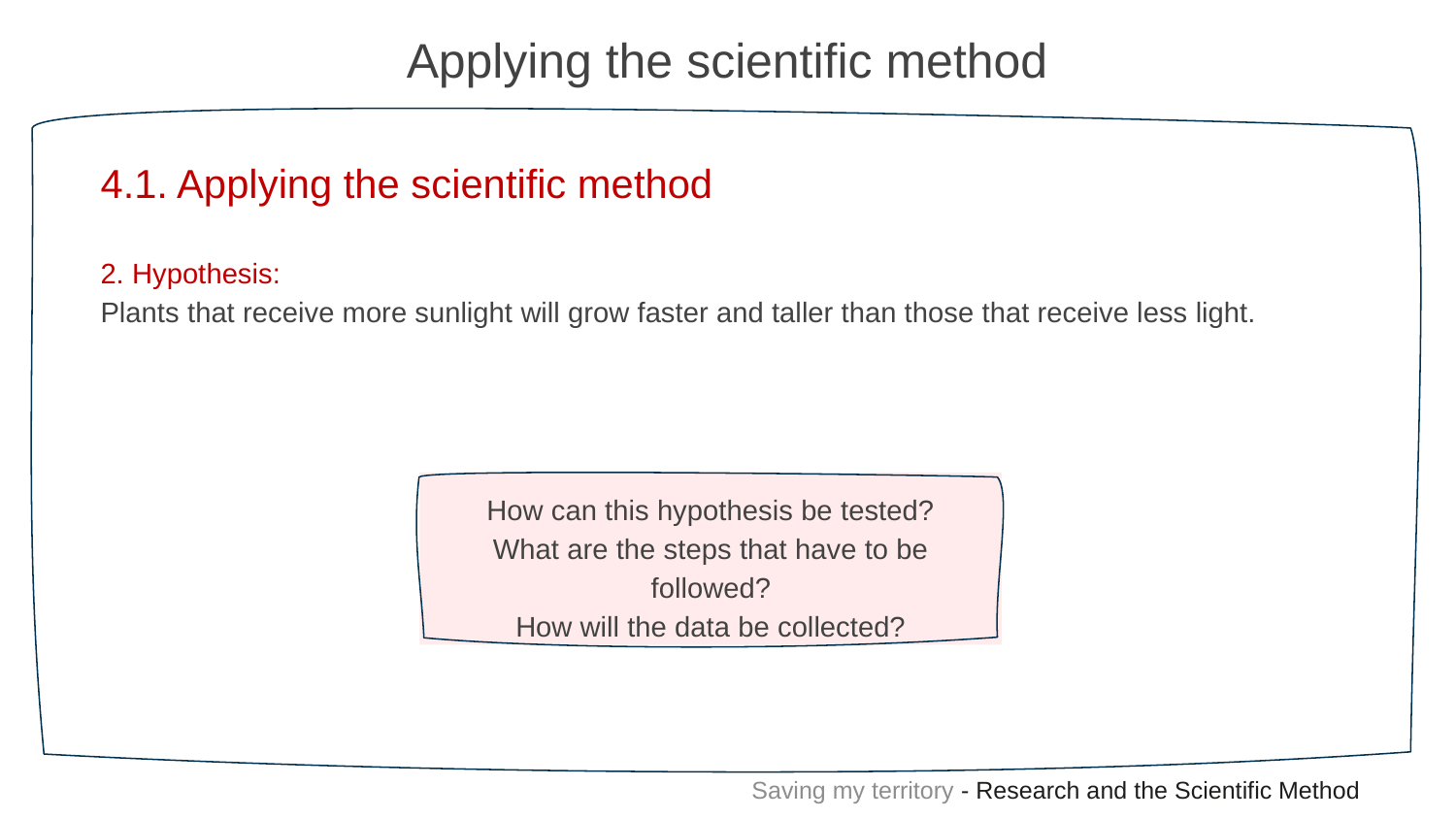

Applying the scientific method

4.1. Applying the scientific method
2. Hypothesis:
Plants that receive more sunlight will grow faster and taller than those that receive less light.

How can this hypothesis be tested?
What are the steps that have to be followed?
How will the data be collected?

Saving my territory - Research and the Scientific Method